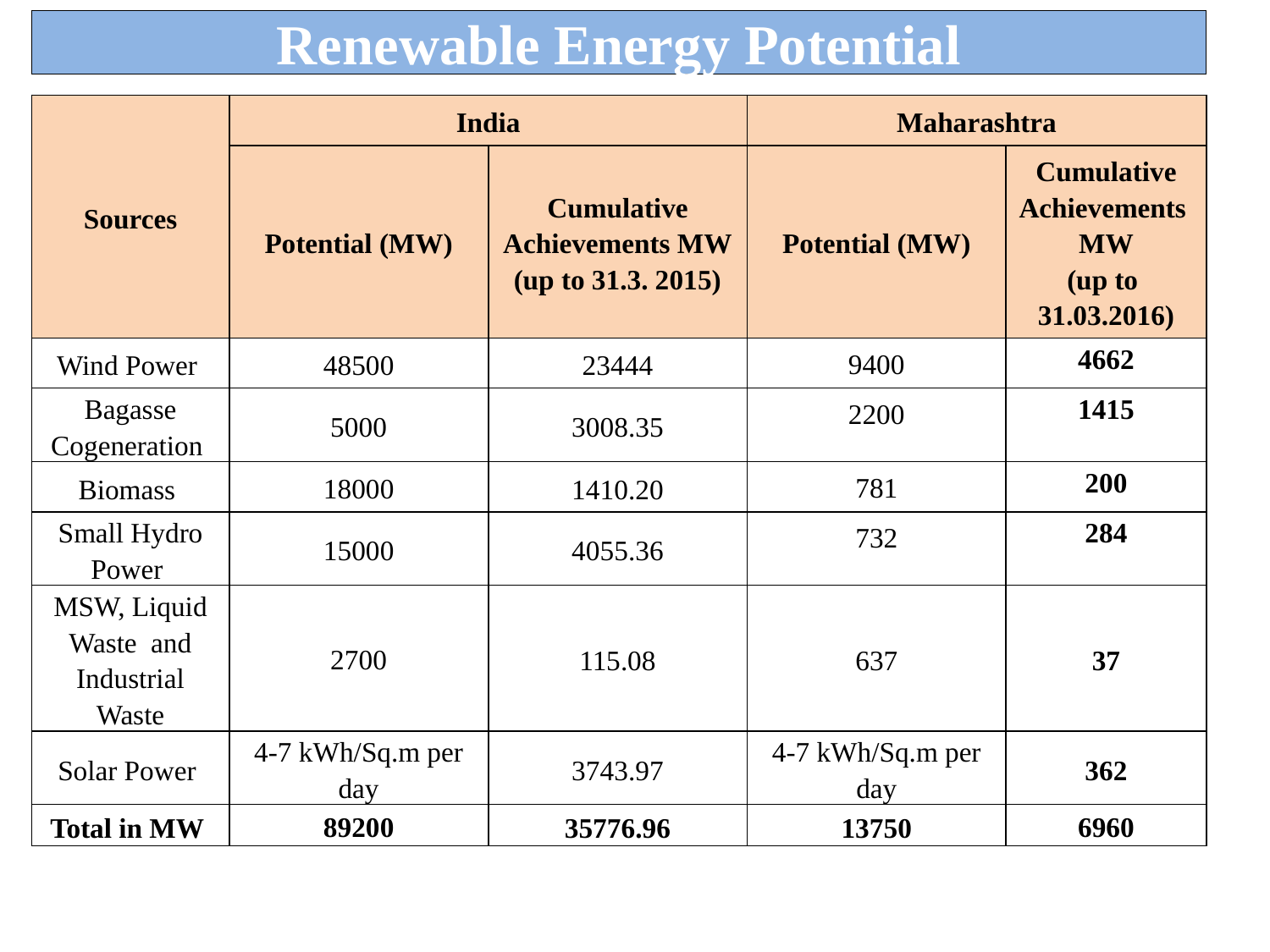

# Renewable Energy Potential
| Sources | India |  | Maharashtra |  |
| --- | --- | --- | --- | --- |
|  | Potential (MW) | Cumulative Achievements MW (up to 31.3. 2015) | Potential (MW) | Cumulative Achievements MW (up to 31.03.2016) |
| Wind Power | 48500 | 23444 | 9400 | 4662 |
| Bagasse Cogeneration | 5000 | 3008.35 | 2200 | 1415 |
| Biomass | 18000 | 1410.20 | 781 | 200 |
| Small Hydro Power | 15000 | 4055.36 | 732 | 284 |
| MSW, Liquid Waste and Industrial Waste | 2700 | 115.08 | 637 | 37 |
| Solar Power | 4-7 kWh/Sq.m per day | 3743.97 | 4-7 kWh/Sq.m per day | 362 |
| Total in MW | 89200 | 35776.96 | 13750 | 6960 |